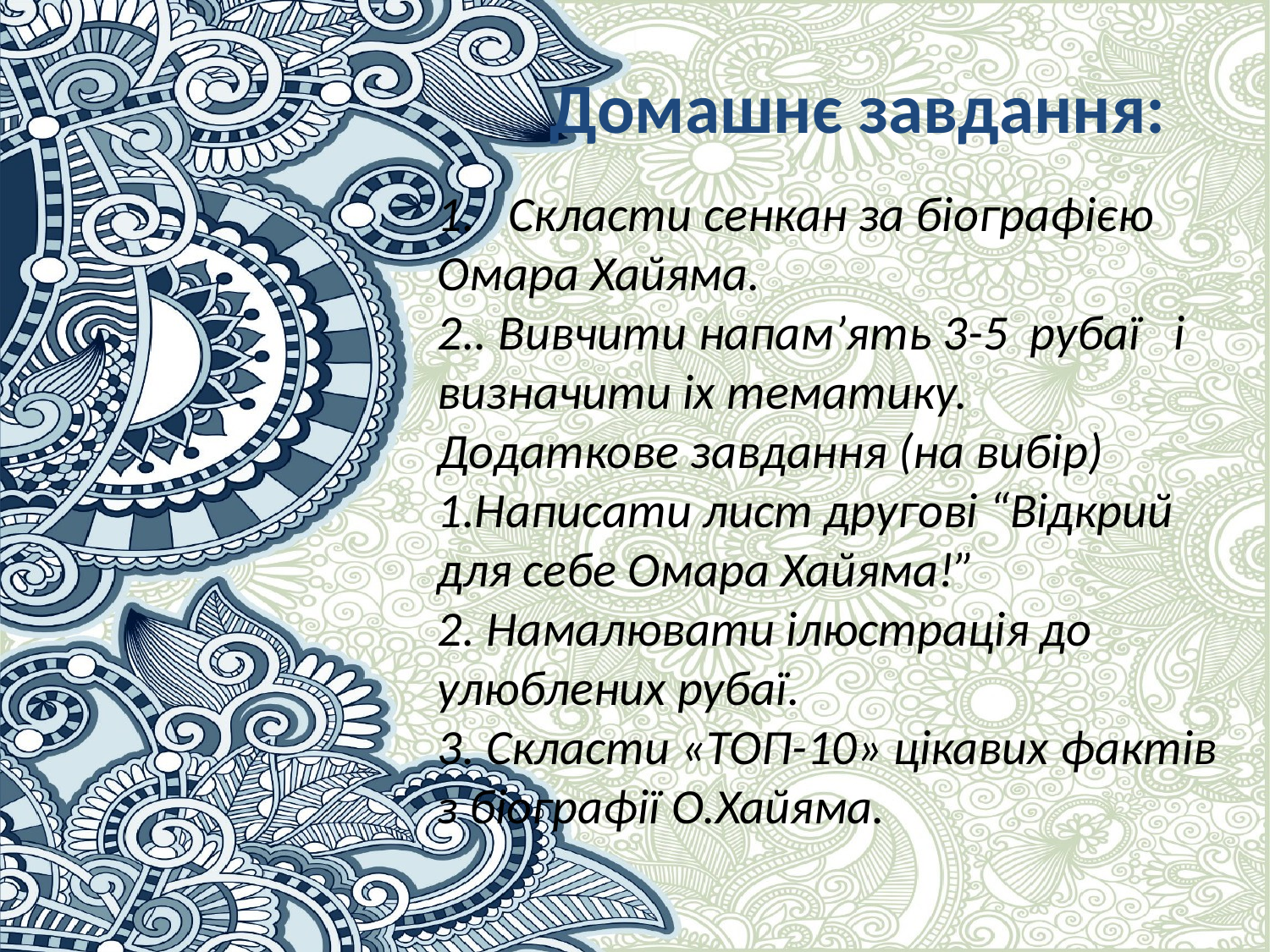

Домашнє завдання:
1.   Скласти сенкан за біографією Омара Хайяма.
2.. Вивчити напам’ять 3-5  рубаї   і визначити іх тематику.
Додаткове завдання (на вибір)
1.Написати лист другові “Відкрий для себе Омара Хайяма!”
2. Намалювати ілюстрація до улюблених рубаї.
3. Скласти «ТОП-10» цікавих фактів з біографії О.Хайяма.